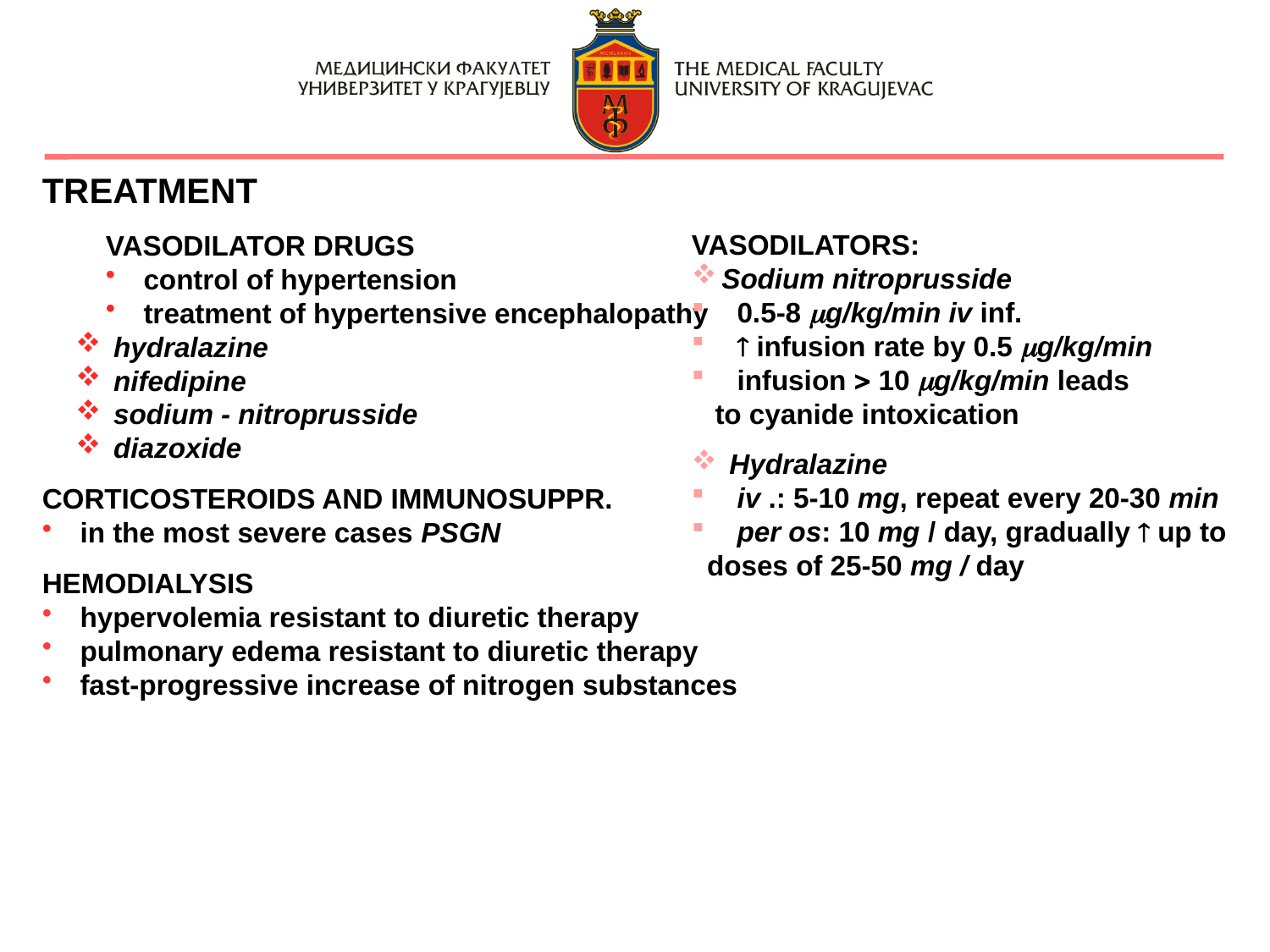

TREATMENT

VASODILATOR DRUGS
 control of hypertension
 treatment of hypertensive encephalopathy
 hydralazine
 nifedipine
 sodium - nitroprusside
 diazoxide

CORTICOSTEROIDS AND IMMUNOSUPPR.
 in the most severe cases PSGN

HEMODIALYSIS
 hypervolemia resistant to diuretic therapy
 pulmonary edema resistant to diuretic therapy
 fast-progressive increase of nitrogen substances

VASODILATORS:
Sodium nitroprusside
  0.5-8 μg/kg/min iv inf.
  ↑ infusion rate by 0.5 μg/kg/min
  infusion > 10 μg/kg/min leads
   to cyanide intoxication

 Hydralazine
  iv .: 5-10 mg, repeat every 20-30 min
  per os: 10 mg / day, gradually ↑ up to
  doses of 25-50 mg / day